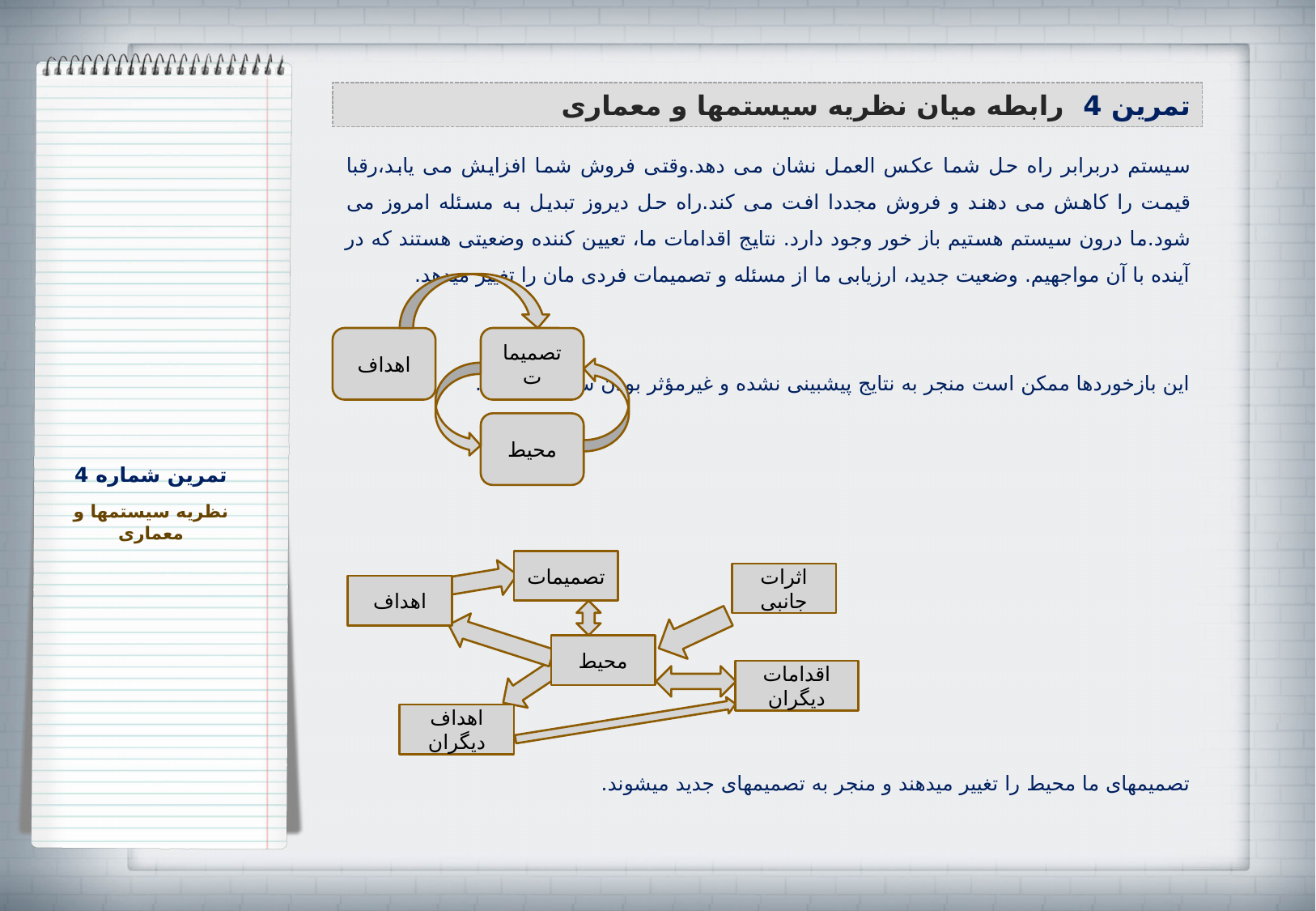

تمرین 4  رابطه میان نظریه سیستم‏ها و معماری
سیستم دربرابر راه حل شما عکس العمل نشان می دهد.وقتی فروش شما افزایش می یابد،رقبا قیمت را کاهش می دهند و فروش مجددا افت می کند.راه حل دیروز تبدیل به مسئله امروز می شود.ما درون سیستم هستیم باز خور وجود دارد. نتایج اقدامات ما، تعیین کننده وضعیتی هستند که در آینده با آن مواجهیم. وضعیت جدید، ارزیابی ما از مسئله و تصمیمات فردی مان را تغییر میدهد.

این بازخوردها ممکن است منجر به نتایج پیش‏بینی نشده و غیرمؤثر بودن سیاست‏ها گردد.

تصمیم‏های ما محیط را تغییر می‏دهند و منجر به تصمیم‏های جدید می‏شوند.

اهداف
تصمیمات

محیط
تمرین شماره 4
نظریه سیستم‏ها و معماری
تصمیمات
اثرات جانبی
اهداف
محیط
اقدامات دیگران
اهداف دیگران